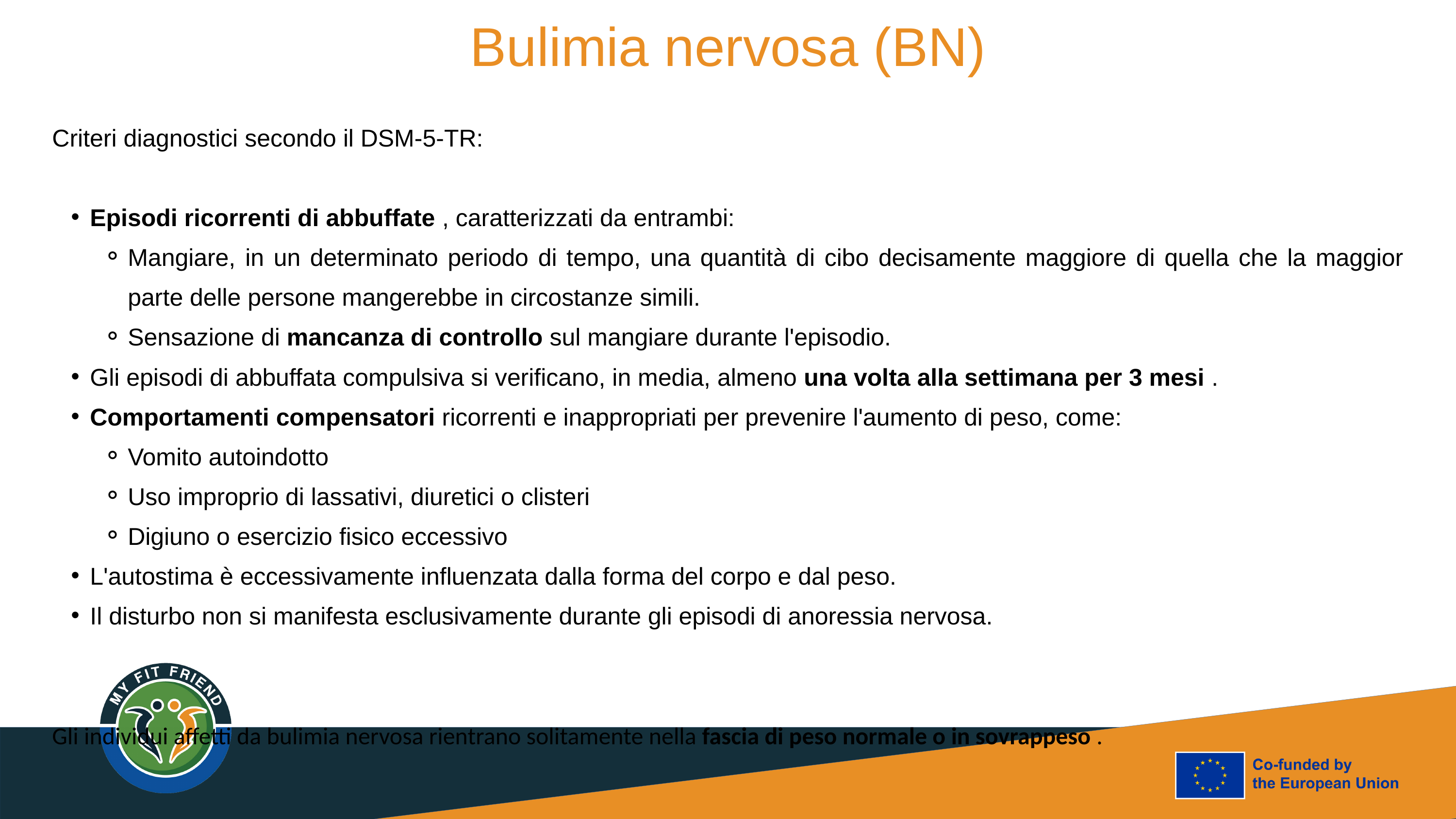

Bulimia nervosa (BN)
Criteri diagnostici secondo il DSM-5-TR:

Episodi ricorrenti di abbuffate , caratterizzati da entrambi:
Mangiare, in un determinato periodo di tempo, una quantità di cibo decisamente maggiore di quella che la maggior parte delle persone mangerebbe in circostanze simili.
Sensazione di mancanza di controllo sul mangiare durante l'episodio.
Gli episodi di abbuffata compulsiva si verificano, in media, almeno una volta alla settimana per 3 mesi .
Comportamenti compensatori ricorrenti e inappropriati per prevenire l'aumento di peso, come:
Vomito autoindotto
Uso improprio di lassativi, diuretici o clisteri
Digiuno o esercizio fisico eccessivo
L'autostima è eccessivamente influenzata dalla forma del corpo e dal peso.
Il disturbo non si manifesta esclusivamente durante gli episodi di anoressia nervosa.

Gli individui affetti da bulimia nervosa rientrano solitamente nella fascia di peso normale o in sovrappeso .